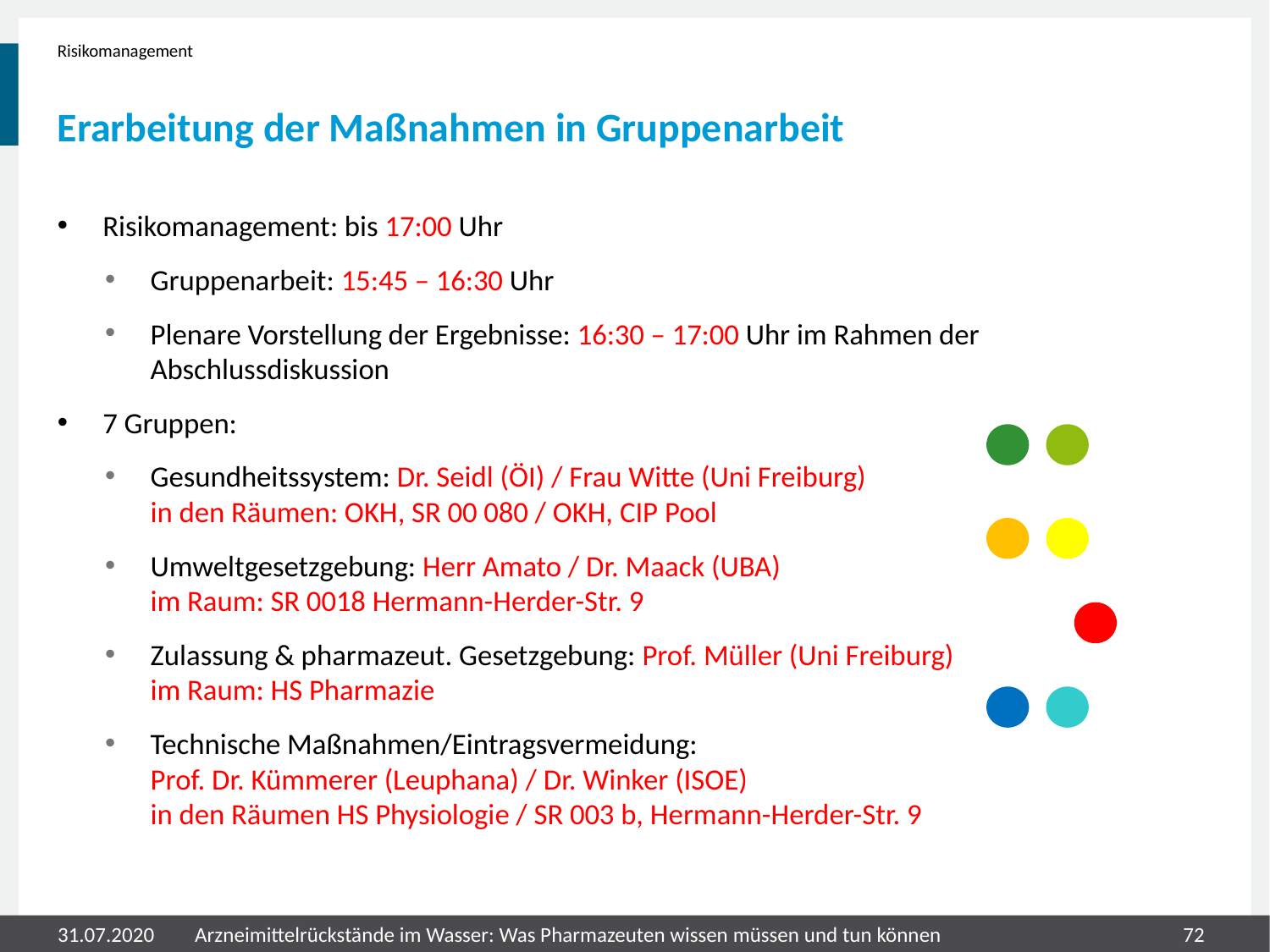

Risikomanagement

# Erarbeitung der Maßnahmen in Gruppenarbeit
Risikomanagement: bis 17:00 Uhr
Gruppenarbeit: 15:45 – 16:30 Uhr
Plenare Vorstellung der Ergebnisse: 16:30 – 17:00 Uhr im Rahmen der Abschlussdiskussion
7 Gruppen:
Gesundheitssystem: Dr. Seidl (ÖI) / Frau Witte (Uni Freiburg)
in den Räumen: OKH, SR 00 080 / OKH, CIP Pool
Umweltgesetzgebung: Herr Amato / Dr. Maack (UBA)
im Raum: SR 0018 Hermann-Herder-Str. 9
Zulassung & pharmazeut. Gesetzgebung: Prof. Müller (Uni Freiburg)
im Raum: HS Pharmazie
Technische Maßnahmen/Eintragsvermeidung:
Prof. Dr. Kümmerer (Leuphana) / Dr. Winker (ISOE)
in den Räumen HS Physiologie / SR 003 b, Hermann-Herder-Str. 9

31.07.2020
Arzneimittelrückstände im Wasser: Was Pharmazeuten wissen müssen und tun können
72